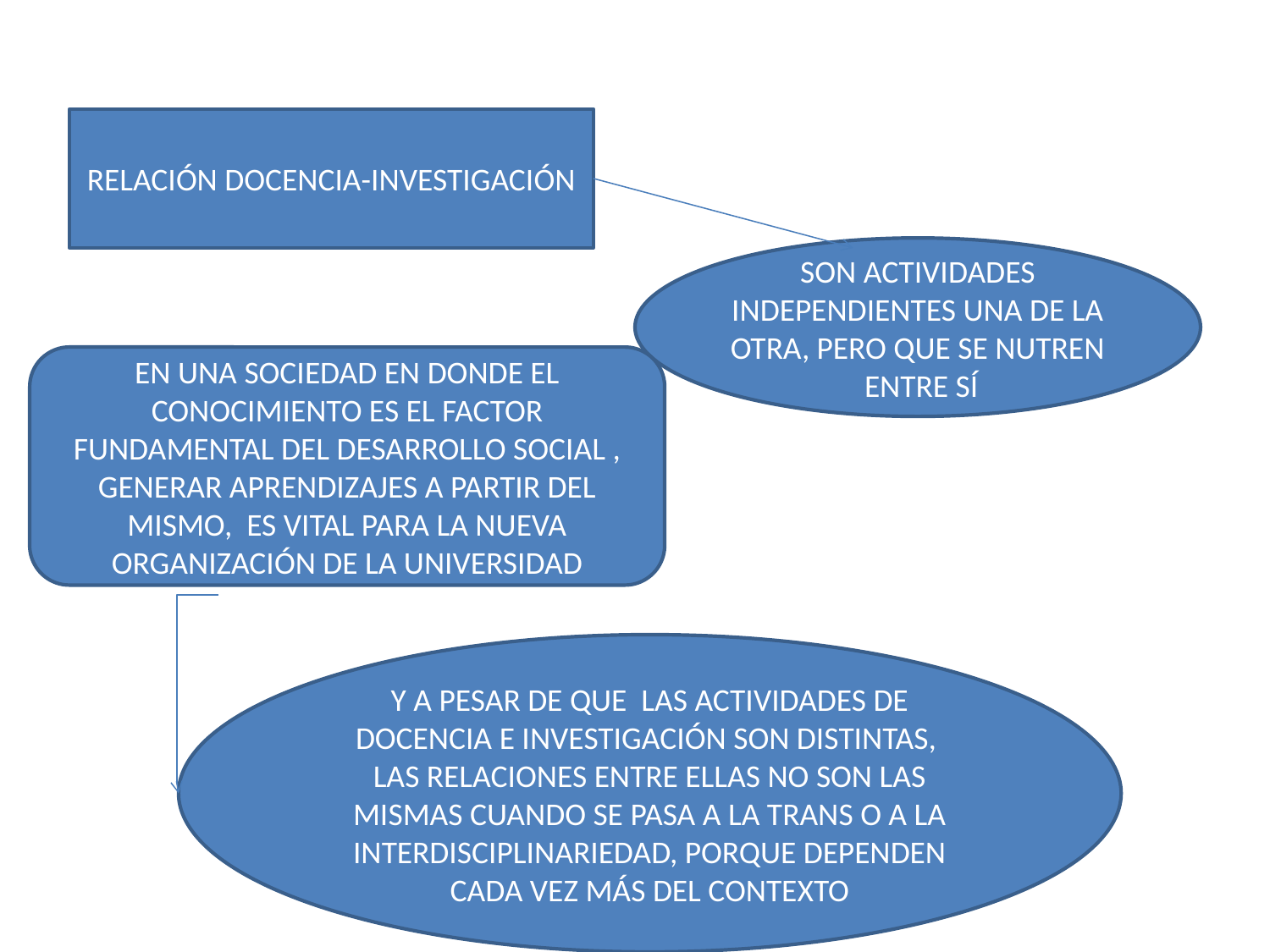

RELACIÓN DOCENCIA-INVESTIGACIÓN
SON ACTIVIDADES INDEPENDIENTES UNA DE LA OTRA, PERO QUE SE NUTREN  ENTRE SÍ
EN UNA SOCIEDAD EN DONDE EL CONOCIMIENTO ES EL FACTOR FUNDAMENTAL DEL DESARROLLO SOCIAL , GENERAR APRENDIZAJES A PARTIR DEL MISMO,  ES VITAL PARA LA NUEVA ORGANIZACIÓN DE LA UNIVERSIDAD
Y A PESAR DE QUE  LAS ACTIVIDADES DE DOCENCIA E INVESTIGACIÓN SON DISTINTAS,  LAS RELACIONES ENTRE ELLAS NO SON LAS MISMAS CUANDO SE PASA A LA TRANS O A LA INTERDISCIPLINARIEDAD, PORQUE DEPENDEN CADA VEZ MÁS DEL CONTEXTO